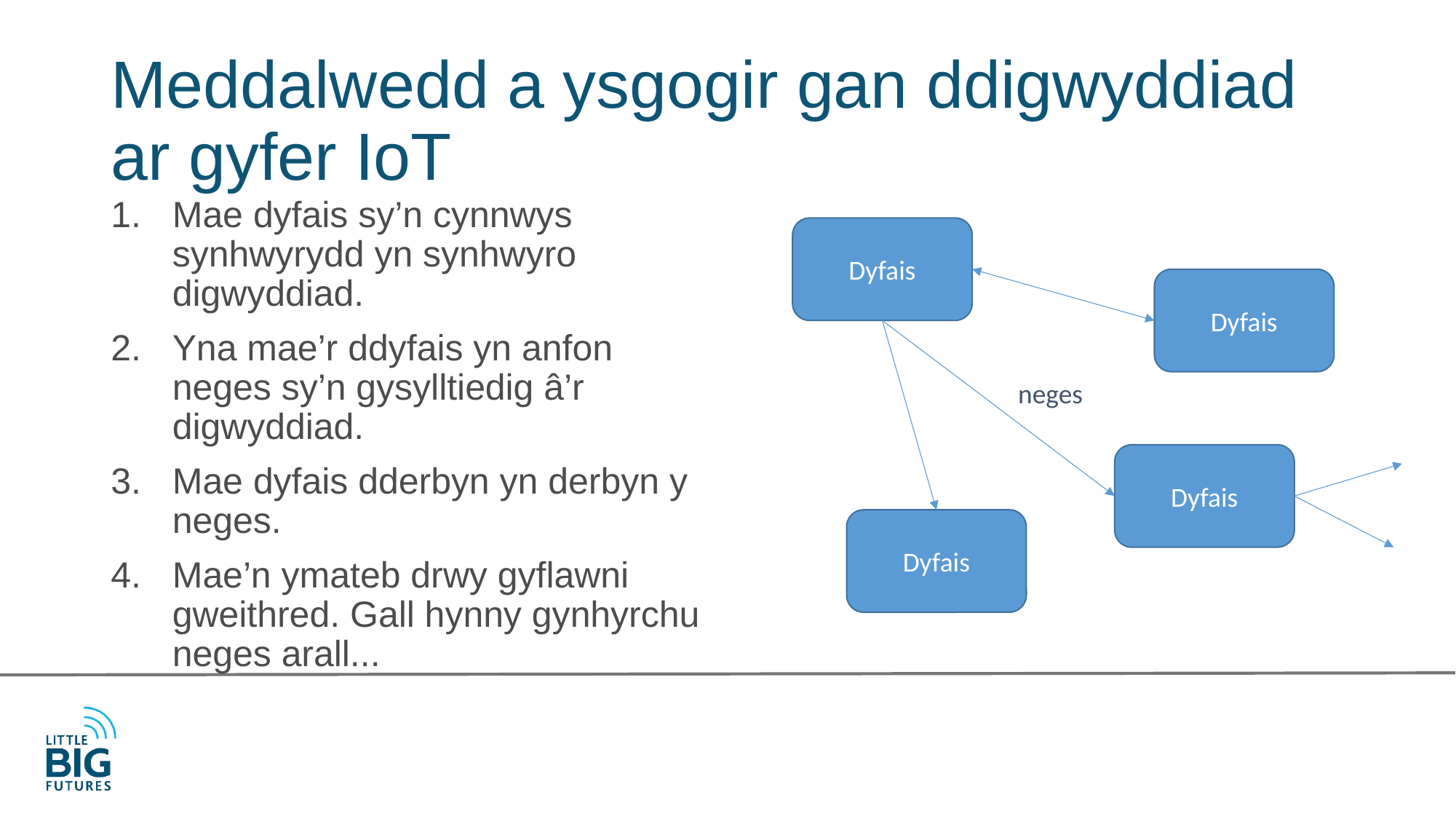

# Meddalwedd a ysgogir gan ddigwyddiad ar gyfer IoT
Mae dyfais sy’n cynnwys synhwyrydd yn synhwyro digwyddiad.
Yna mae’r ddyfais yn anfon neges sy’n gysylltiedig â’r digwyddiad.
Mae dyfais dderbyn yn derbyn y neges.
Mae’n ymateb drwy gyflawni gweithred. Gall hynny gynhyrchu neges arall...

Dyfais
Dyfais
neges
Dyfais
Dyfais